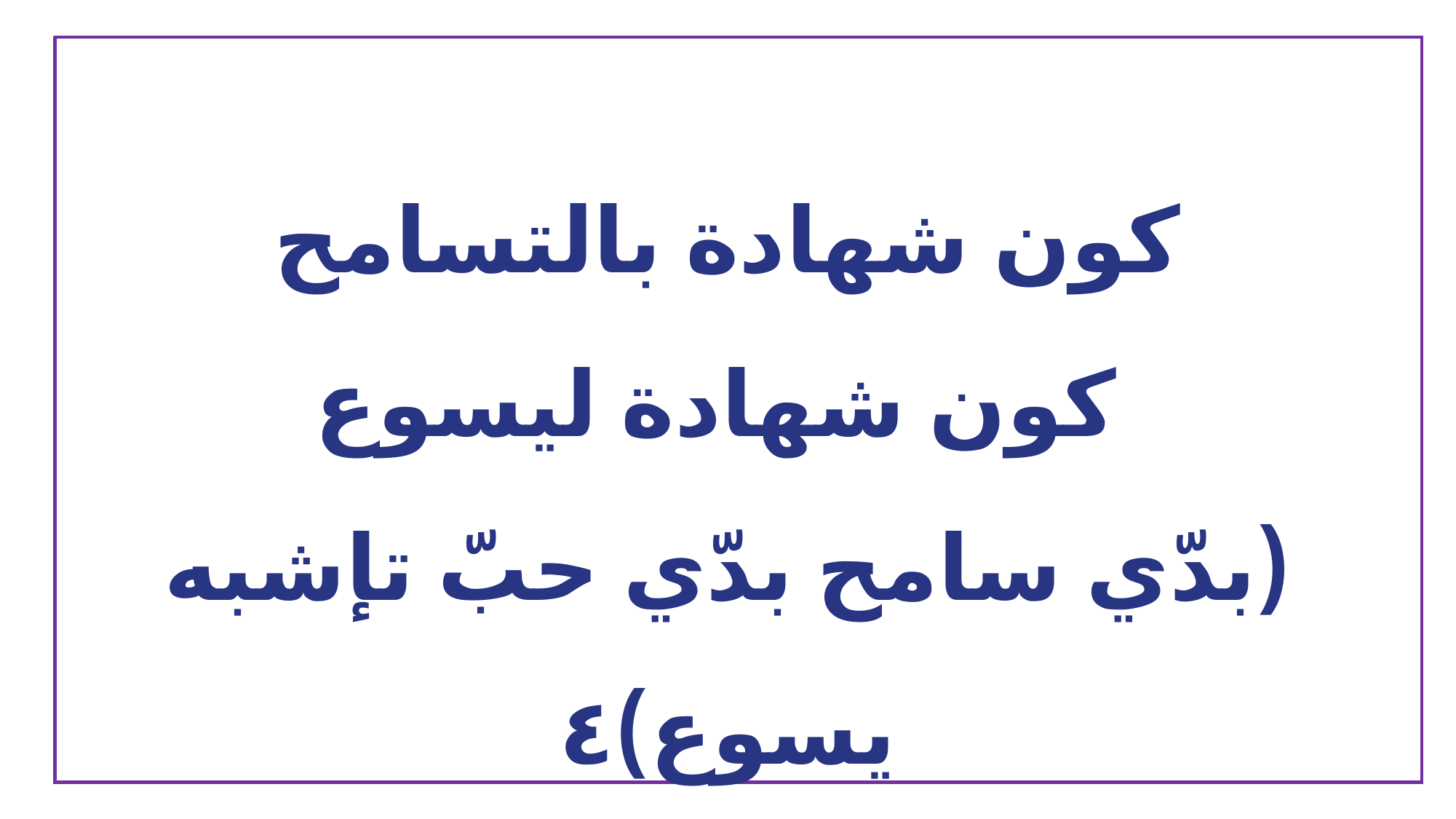

كون شهادة بالتسامح
 كون شهادة ليسوع
(بدّي سامح بدّي حبّ تإشبه يسوع)٤